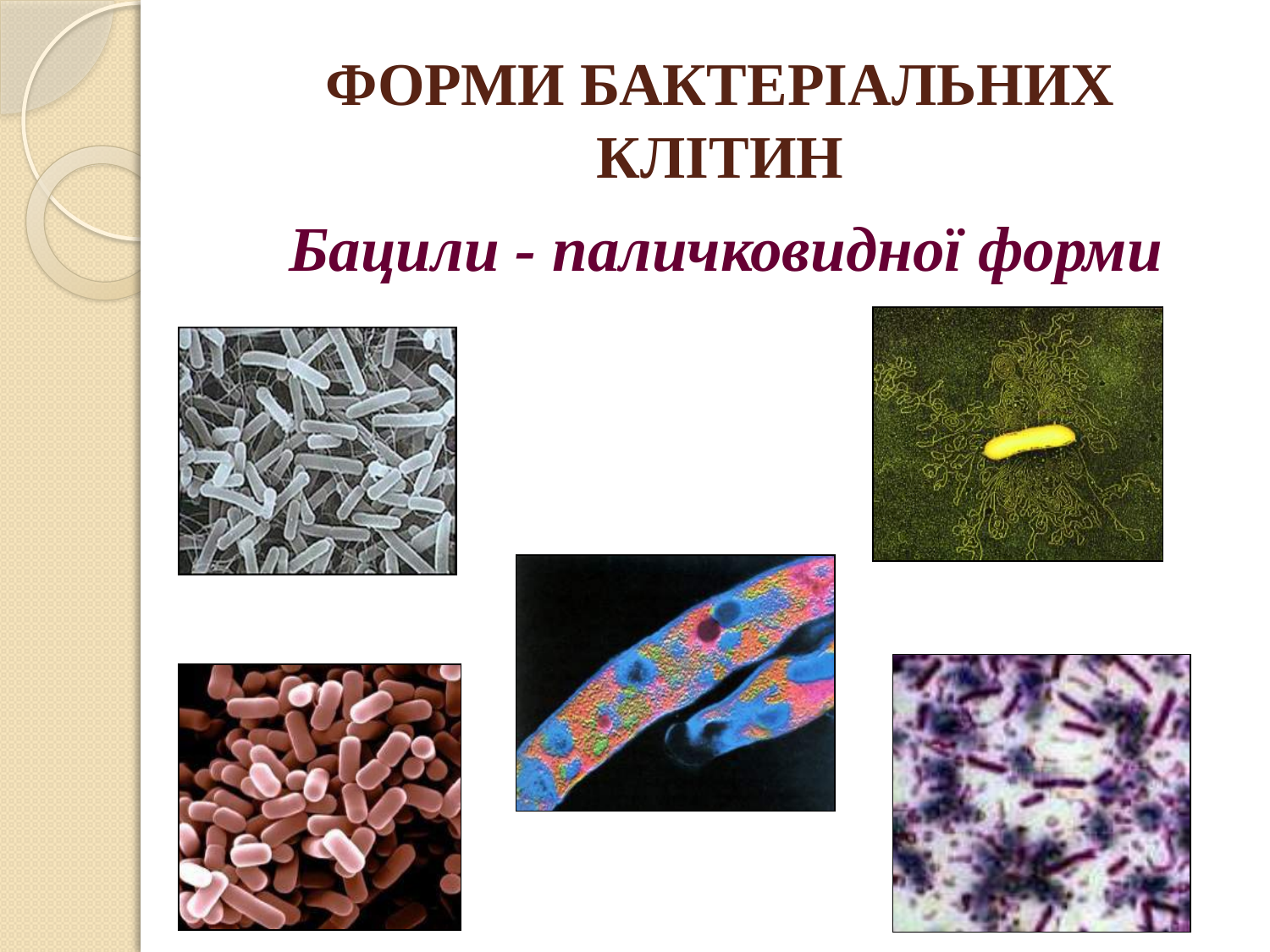

# ФОРМИ БАКТЕРІАЛЬНИХ КЛІТИН
Бацили - паличковидної форми